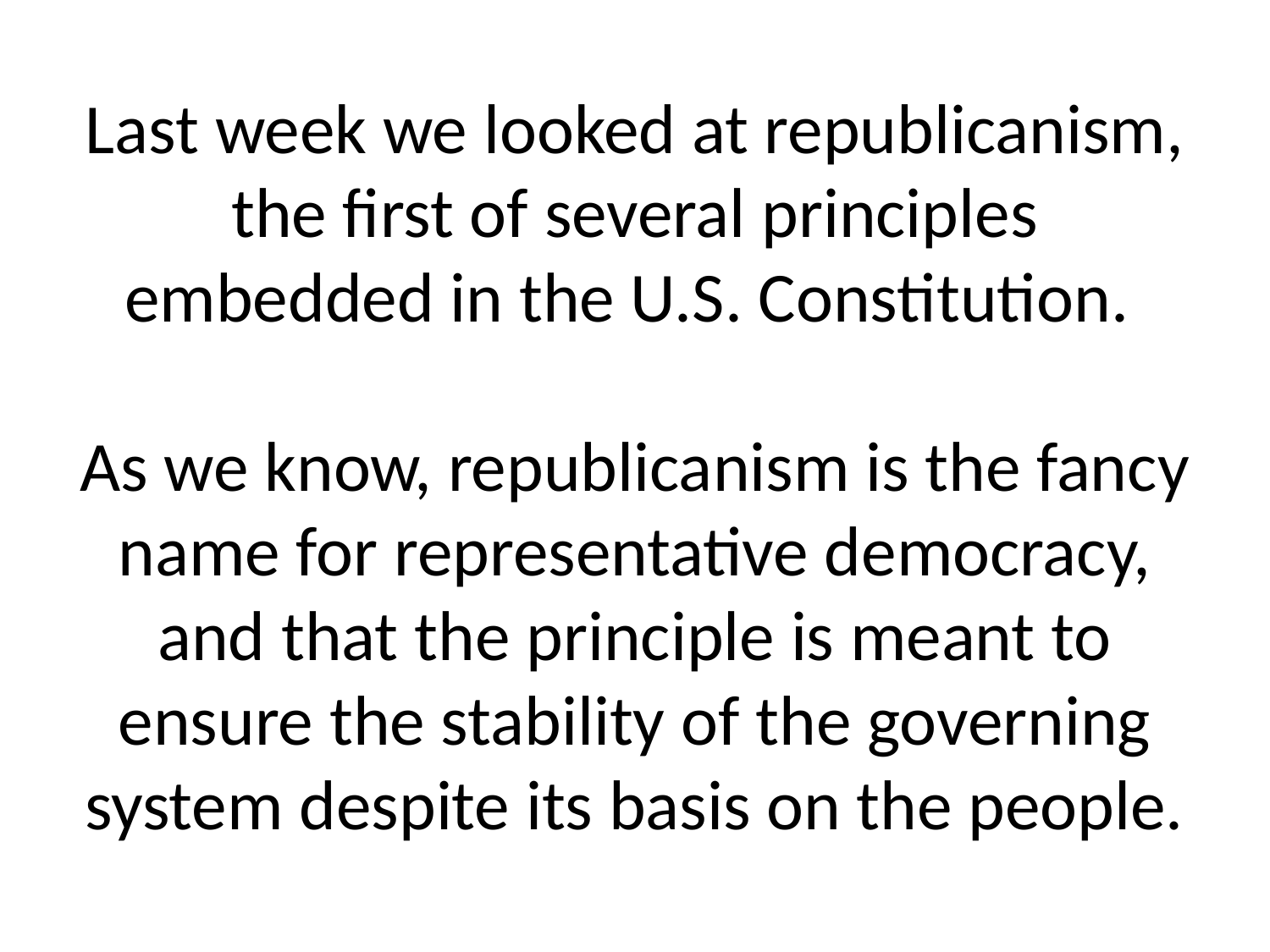

# Last week we looked at republicanism, the first of several principles embedded in the U.S. Constitution. As we know, republicanism is the fancy name for representative democracy, and that the principle is meant to ensure the stability of the governing system despite its basis on the people.